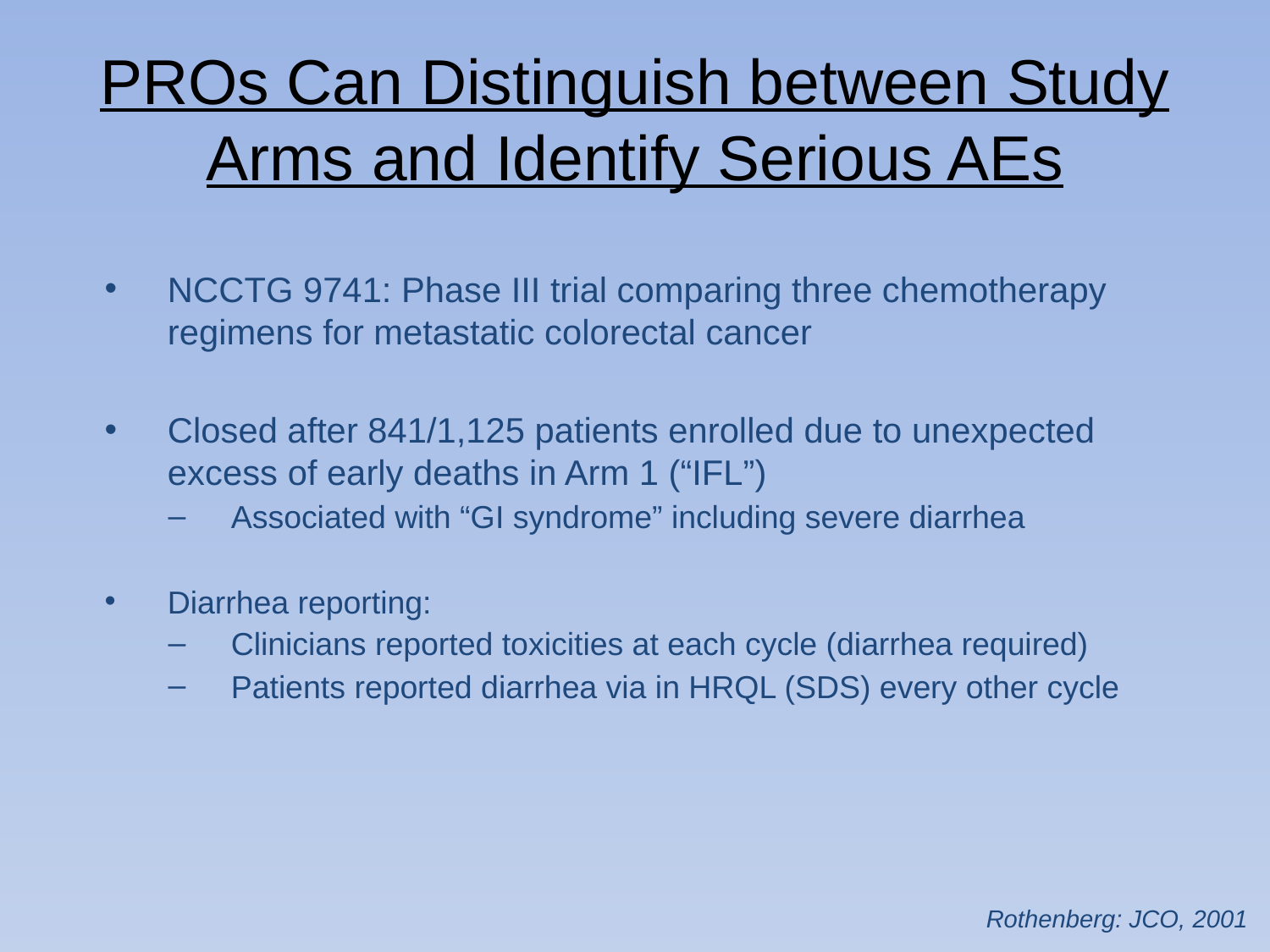

# PROs Can Distinguish between Study Arms and Identify Serious AEs
NCCTG 9741: Phase III trial comparing three chemotherapy regimens for metastatic colorectal cancer

Closed after 841/1,125 patients enrolled due to unexpected excess of early deaths in Arm 1 (“IFL”)
Associated with “GI syndrome” including severe diarrhea

Diarrhea reporting:
Clinicians reported toxicities at each cycle (diarrhea required)
Patients reported diarrhea via in HRQL (SDS) every other cycle

Rothenberg: JCO, 2001